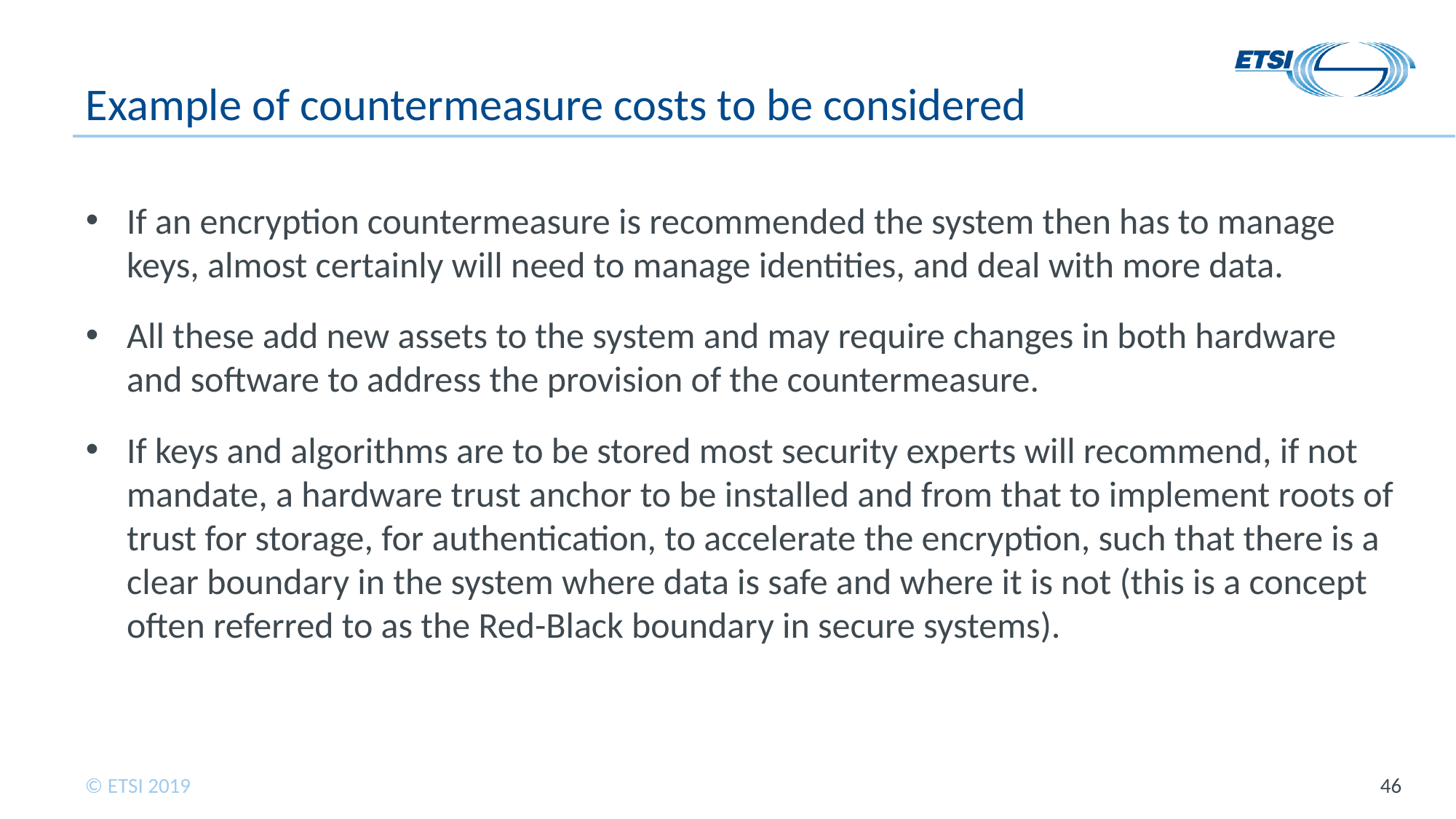

# Example of countermeasure costs to be considered
If an encryption countermeasure is recommended the system then has to manage keys, almost certainly will need to manage identities, and deal with more data.
All these add new assets to the system and may require changes in both hardware and software to address the provision of the countermeasure.
If keys and algorithms are to be stored most security experts will recommend, if not mandate, a hardware trust anchor to be installed and from that to implement roots of trust for storage, for authentication, to accelerate the encryption, such that there is a clear boundary in the system where data is safe and where it is not (this is a concept often referred to as the Red-Black boundary in secure systems).